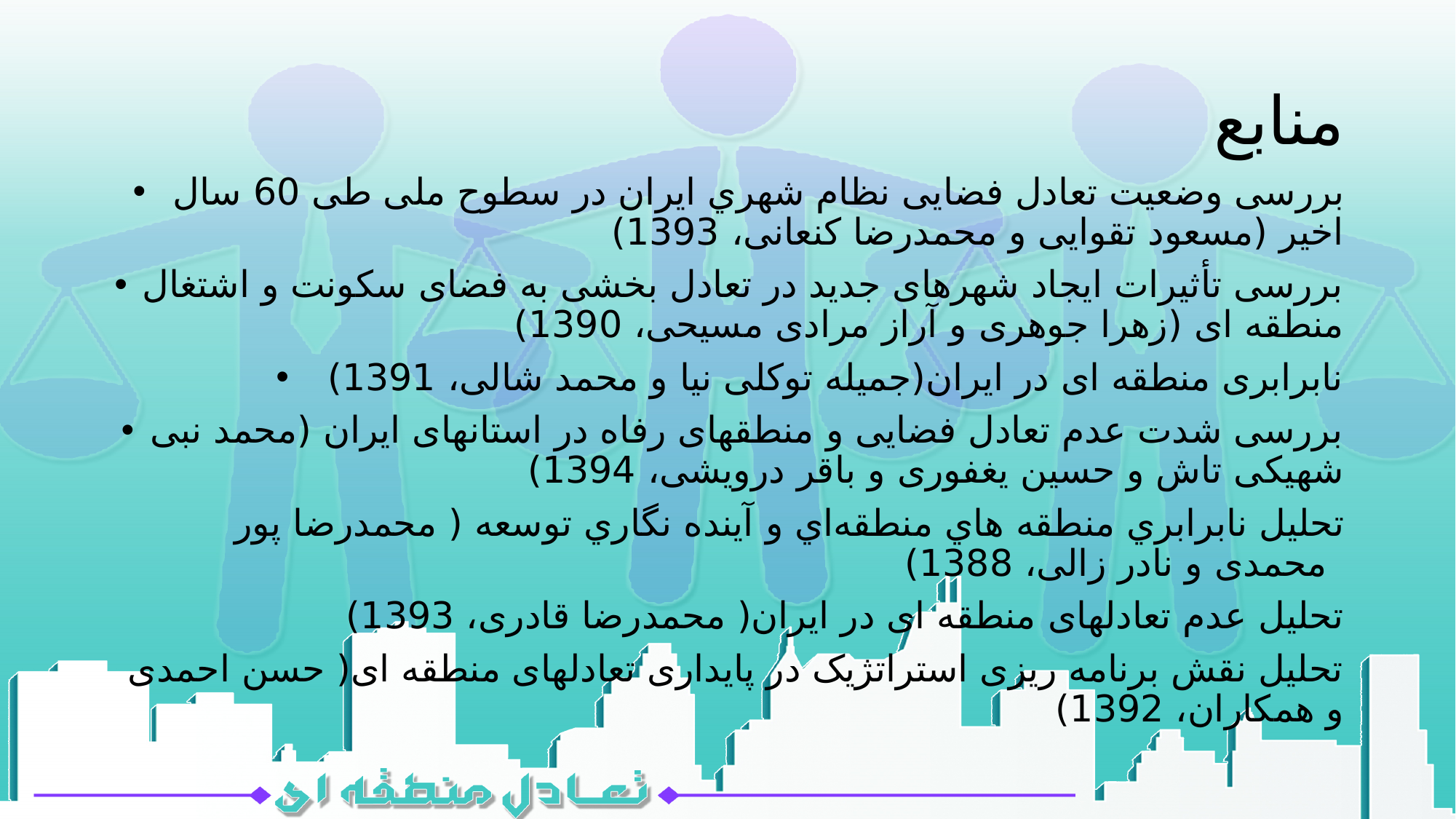

# منابع
 ﺑﺮرﺳﯽ وﺿﻌﯿﺖ ﺗﻌﺎدل ﻓﻀﺎﯾﯽ ﻧﻈﺎم ﺷﻬﺮي اﯾﺮان در ﺳﻄﻮح ﻣﻠﯽ طی 60 سال اخیر (مسعود تقوایی و محمدرضا کنعانی، 1393)
بررسی تأثیرات ایجاد شهرهای جدید در تعادل بخشی به فضای سکونت و اشتغال منطقه ای (زهرا جوهری و آراز مرادی مسیحی، 1390)
نابرابری منطقه ای در ایران(جمیله توکلی نیا و محمد شالی، 1391)
بررسی شدت عدم تعادل فضایی و منطقهای رفاه در استانهای ایران (محمد نبی شهیکی تاش و حسین یغفوری و باقر درویشی، 1394)
 ﺗﺤﻠﻴﻞ ﻧﺎﺑﺮاﺑﺮي ﻣﻨﻄﻘﻪ ﻫﺎي ﻣﻨﻄﻘﻪاي و آﻳﻨﺪه ﻧﮕﺎري ﺗﻮﺳﻌﻪ ( محمدرضا پور محمدی و نادر زالی، 1388)
تحلیل عدم تعادلهای منطقه ای در ایران( محمدرضا قادری، 1393)
تحلیل نقش برنامه ریزی استراتژیک در پایداری تعادلهای منطقه ای( حسن احمدی و همکاران، 1392)